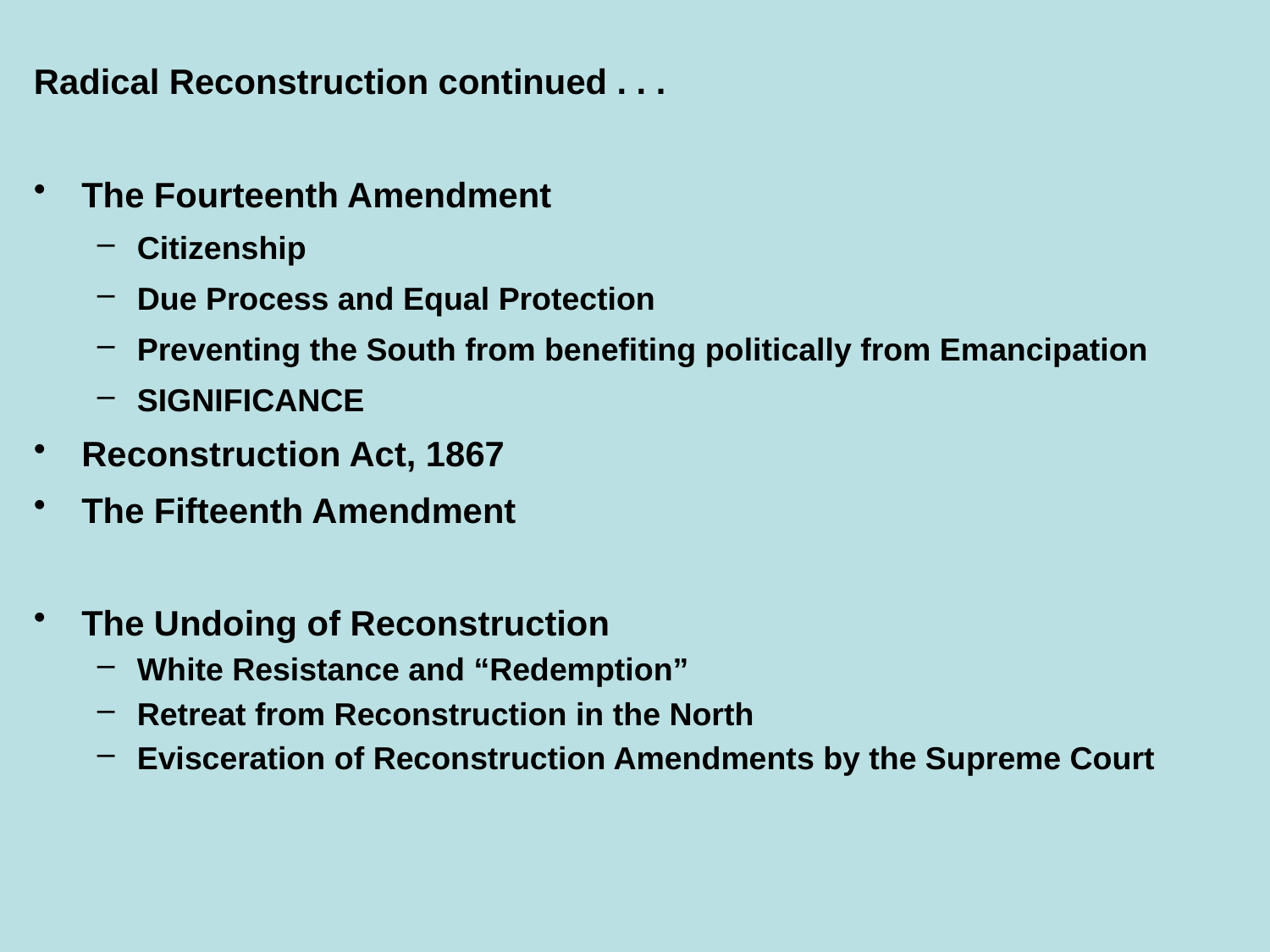

Radical Reconstruction continued . . .

The Fourteenth Amendment
Citizenship
Due Process and Equal Protection
Preventing the South from benefiting politically from Emancipation
SIGNIFICANCE
Reconstruction Act, 1867
The Fifteenth Amendment

The Undoing of Reconstruction
White Resistance and “Redemption”
Retreat from Reconstruction in the North
Evisceration of Reconstruction Amendments by the Supreme Court